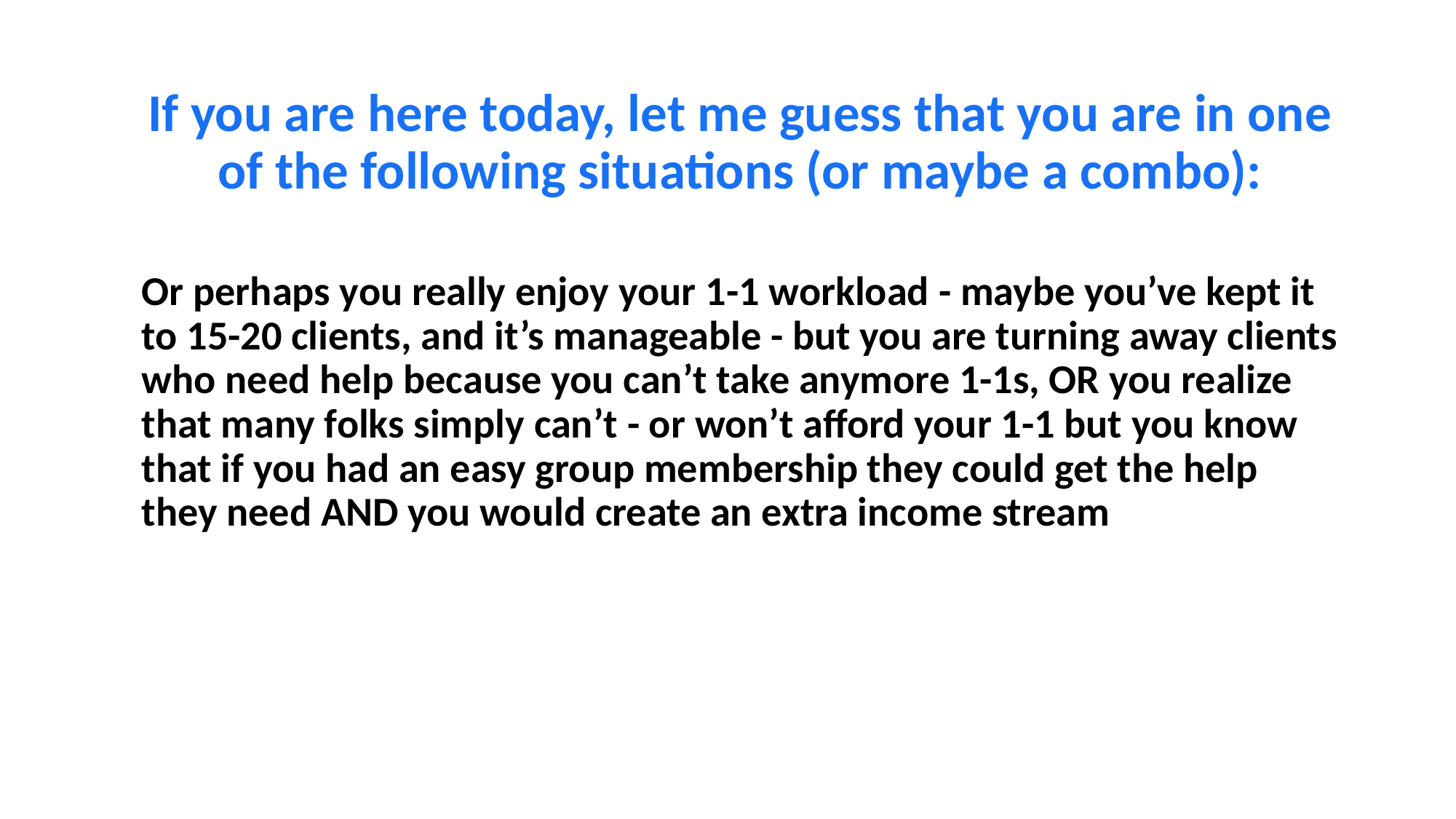

If you are here today, let me guess that you are in one of the following situations (or maybe a combo):

Or perhaps you really enjoy your 1-1 workload - maybe you’ve kept it to 15-20 clients, and it’s manageable - but you are turning away clients who need help because you can’t take anymore 1-1s, OR you realize that many folks simply can’t - or won’t afford your 1-1 but you know that if you had an easy group membership they could get the help they need AND you would create an extra income stream